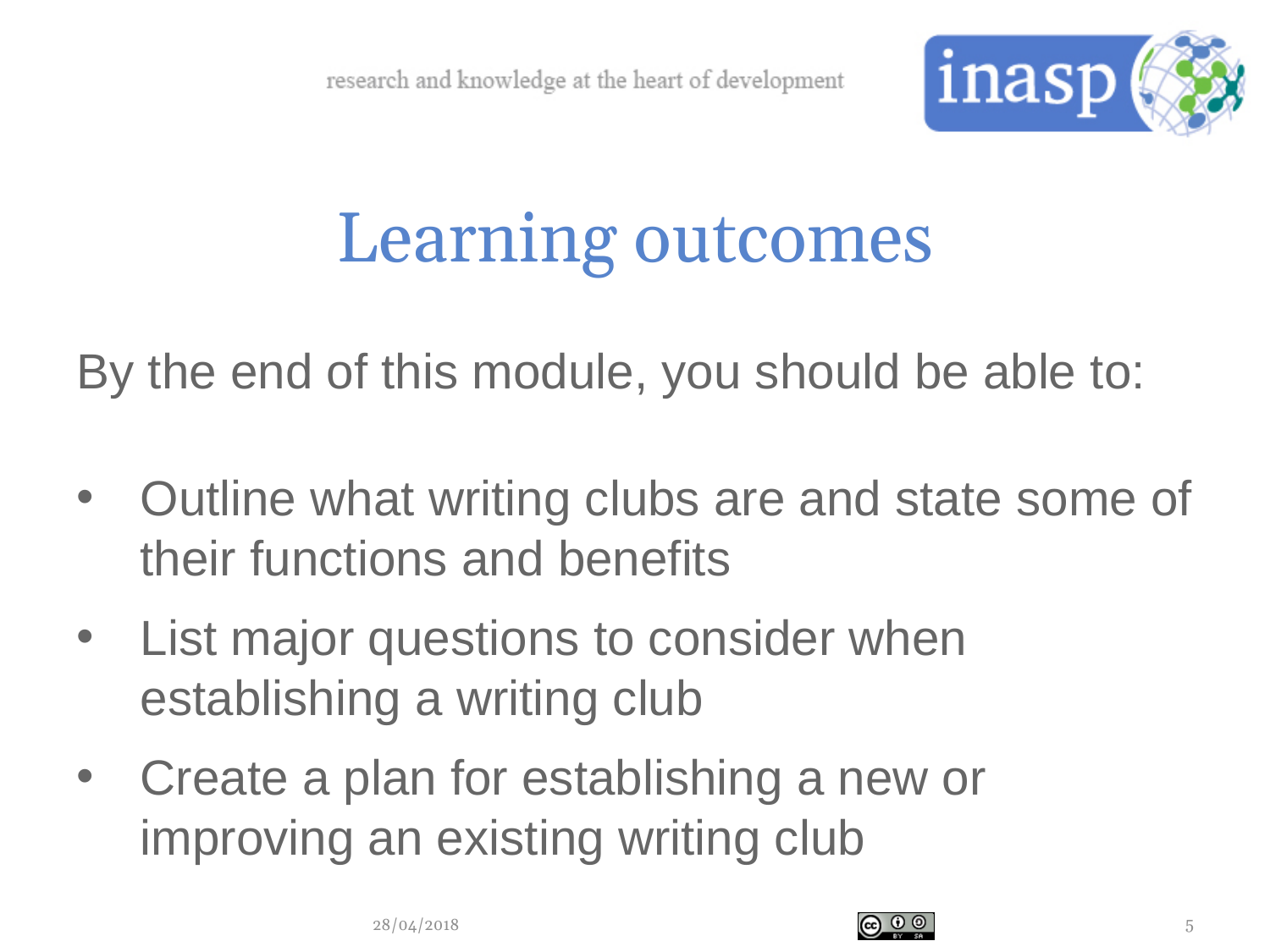

Learning outcomes

By the end of this module, you should be able to:

Outline what writing clubs are and state some of their functions and benefits
List major questions to consider when establishing a writing club
Create a plan for establishing a new or improving an existing writing club
28/04/2018

5